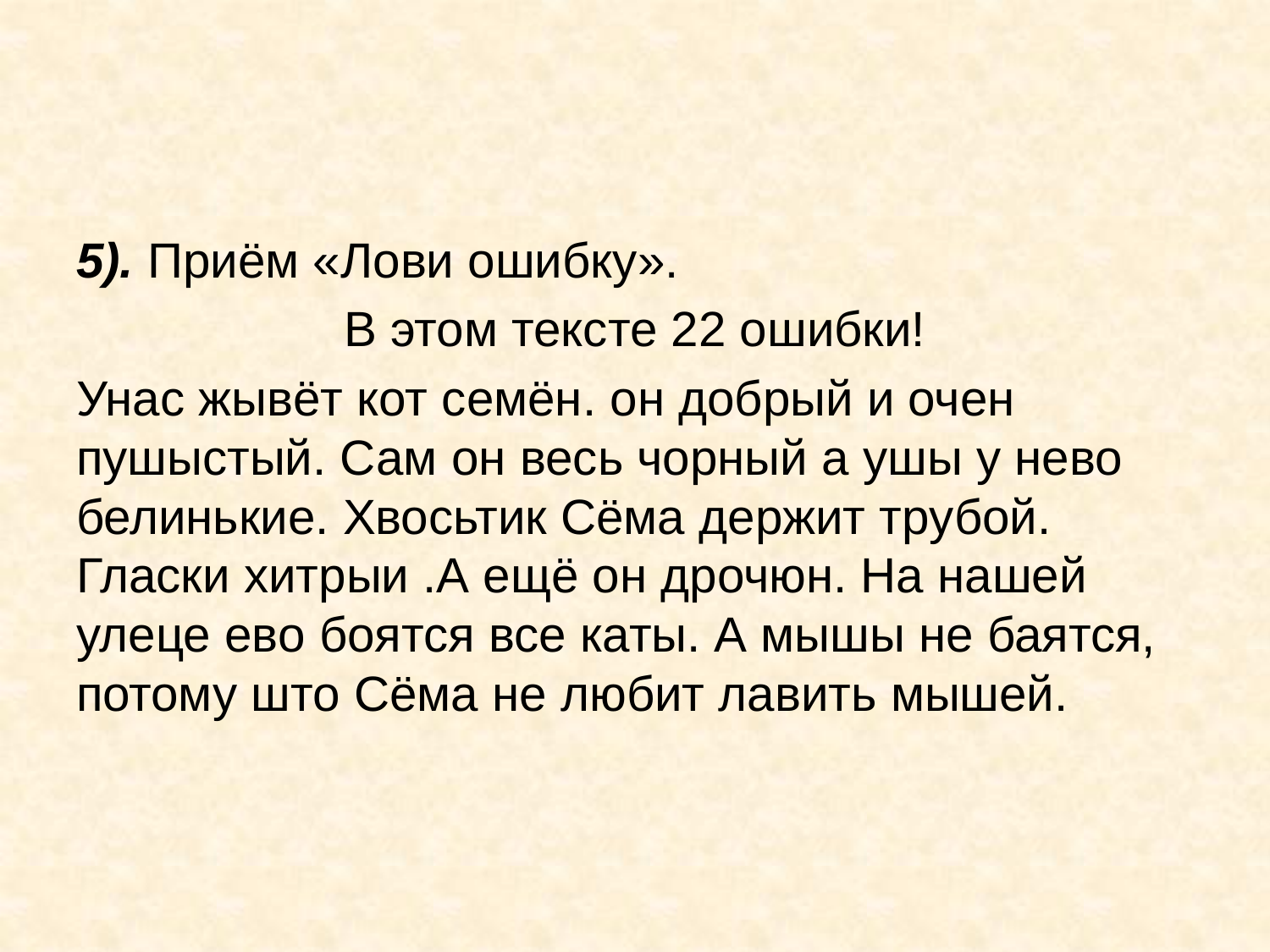

5). Приём «Лови ошибку».
В этом тексте 22 ошибки!
Унас жывёт кот семён. он добрый и очен пушыстый. Сам он весь чорный а ушы у нево белинькие. Хвосьтик Сёма держит трубой. Гласки хитрыи .А ещё он дрочюн. На нашей улеце ево боятся все каты. А мышы не баятся, потому што Сёма не любит лавить мышей.